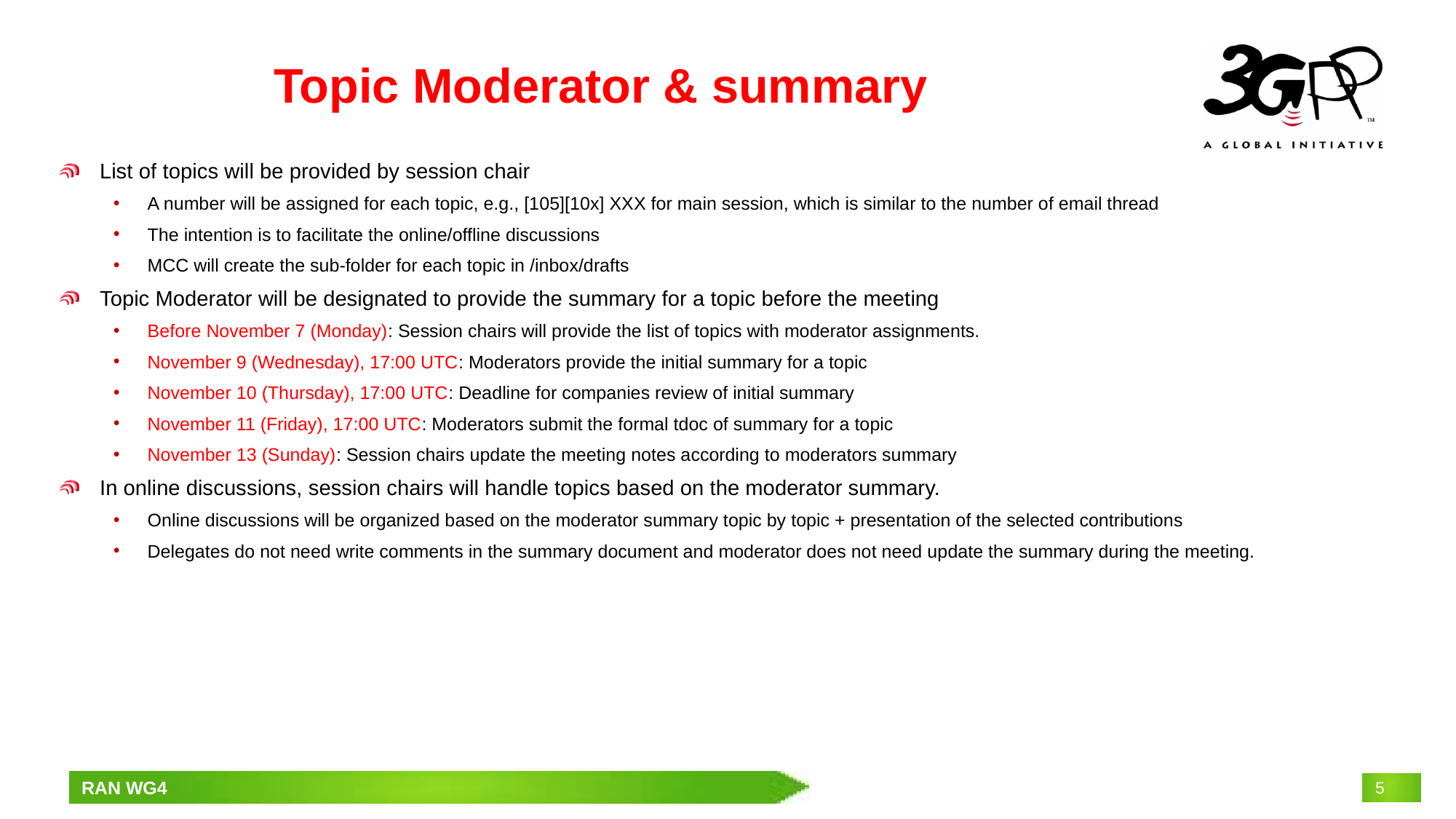

# Topic Moderator & summary
List of topics will be provided by session chair
A number will be assigned for each topic, e.g., [105][10x] XXX for main session, which is similar to the number of email thread
The intention is to facilitate the online/offline discussions
MCC will create the sub-folder for each topic in /inbox/drafts
Topic Moderator will be designated to provide the summary for a topic before the meeting
Before November 7 (Monday): Session chairs will provide the list of topics with moderator assignments.
November 9 (Wednesday), 17:00 UTC: Moderators provide the initial summary for a topic
November 10 (Thursday), 17:00 UTC: Deadline for companies review of initial summary
November 11 (Friday), 17:00 UTC: Moderators submit the formal tdoc of summary for a topic
November 13 (Sunday): Session chairs update the meeting notes according to moderators summary
In online discussions, session chairs will handle topics based on the moderator summary.
Online discussions will be organized based on the moderator summary topic by topic + presentation of the selected contributions
Delegates do not need write comments in the summary document and moderator does not need update the summary during the meeting.